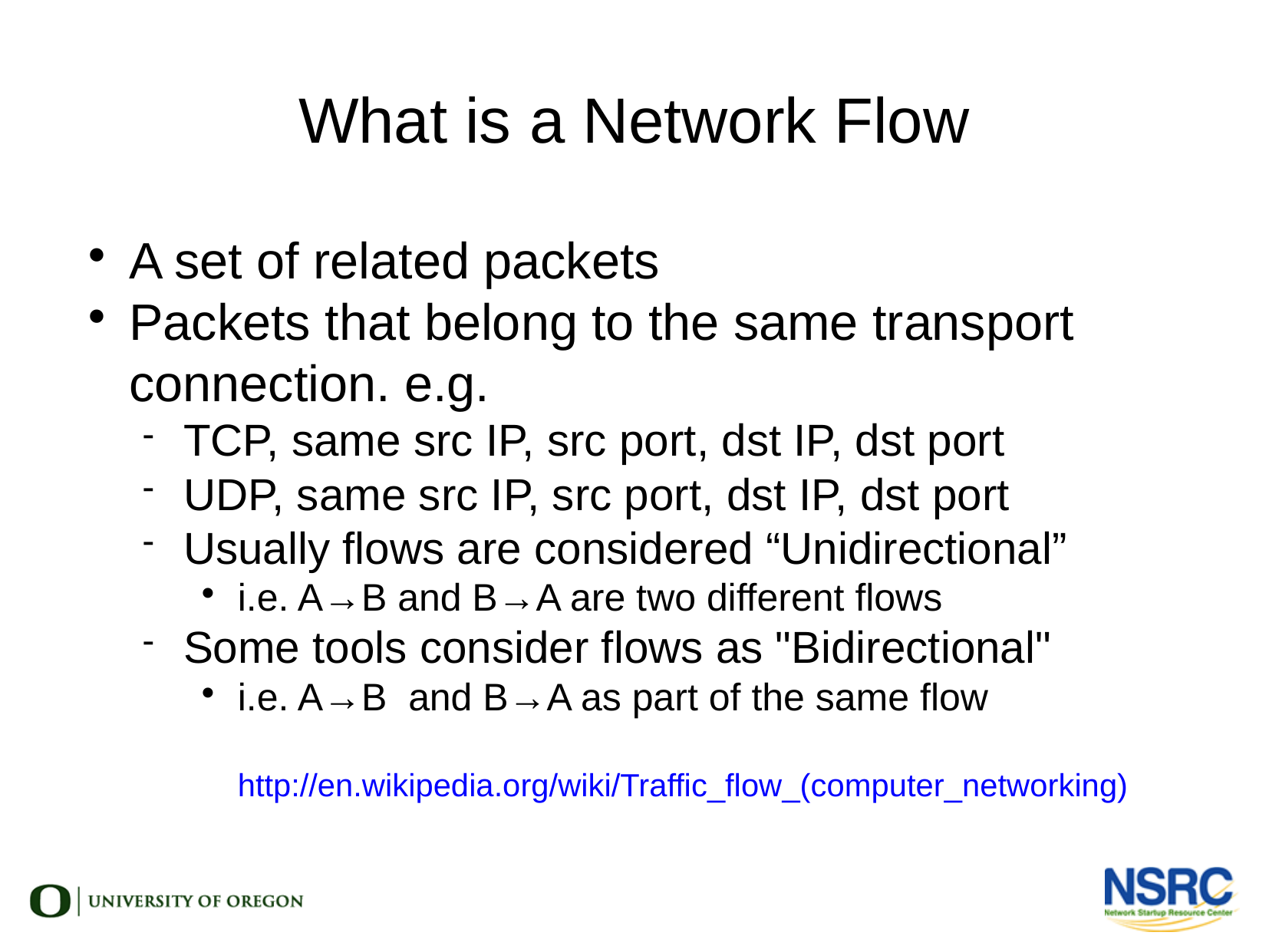

What is a Network Flow
A set of related packets
Packets that belong to the same transport connection. e.g.
TCP, same src IP, src port, dst IP, dst port
UDP, same src IP, src port, dst IP, dst port
Usually flows are considered “Unidirectional”
i.e. A→B and B→A are two different flows
Some tools consider flows as "Bidirectional"
i.e. A→B  and B→A as part of the same flow
http://en.wikipedia.org/wiki/Traffic_flow_(computer_networking)